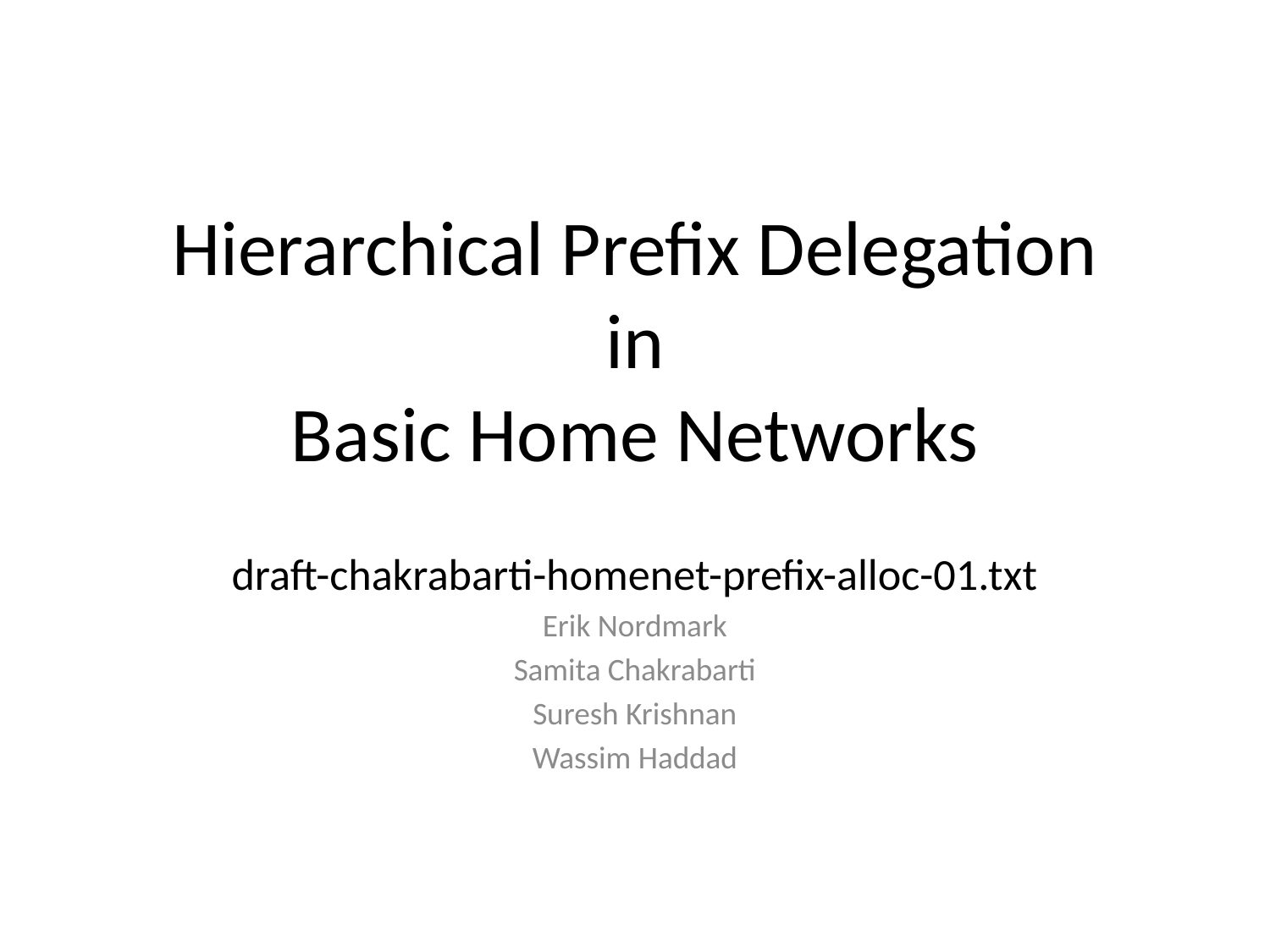

# Hierarchical Prefix Delegation in Basic Home Networks
draft-chakrabarti-homenet-prefix-alloc-01.txt
Erik Nordmark
Samita Chakrabarti
Suresh Krishnan
Wassim Haddad